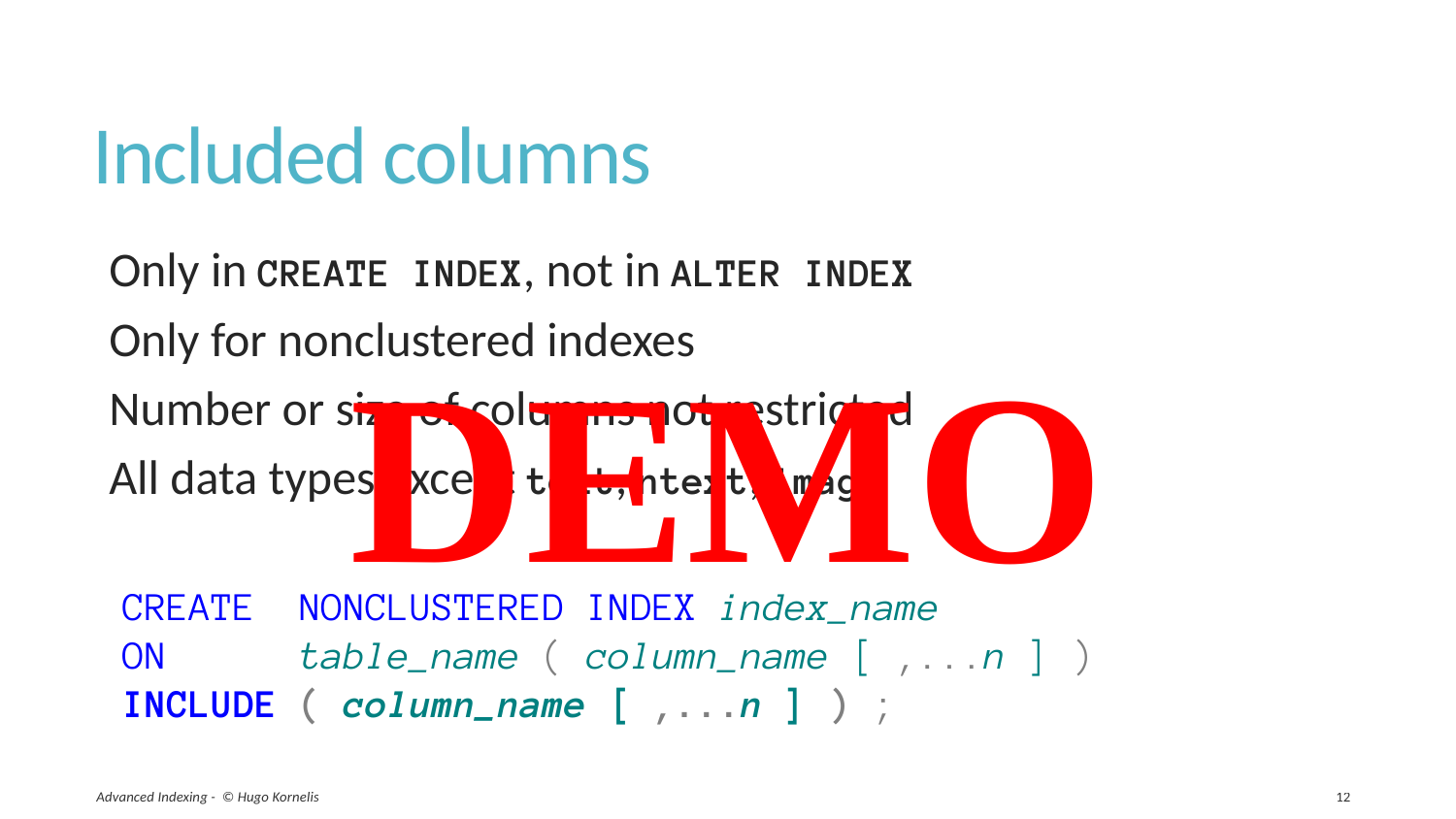

# Included columns
Only in CREATE INDEX, not in ALTER INDEX
Only for nonclustered indexes
Number or size of columns not restricted
All data types except text, ntext, image
DEMO
CREATE  NONCLUSTERED INDEX index_name
ON      table_name ( column_name [ ,...n ] )
INCLUDE ( column_name [ ,...n ] ) ;
Advanced Indexing -  © Hugo Kornelis
12